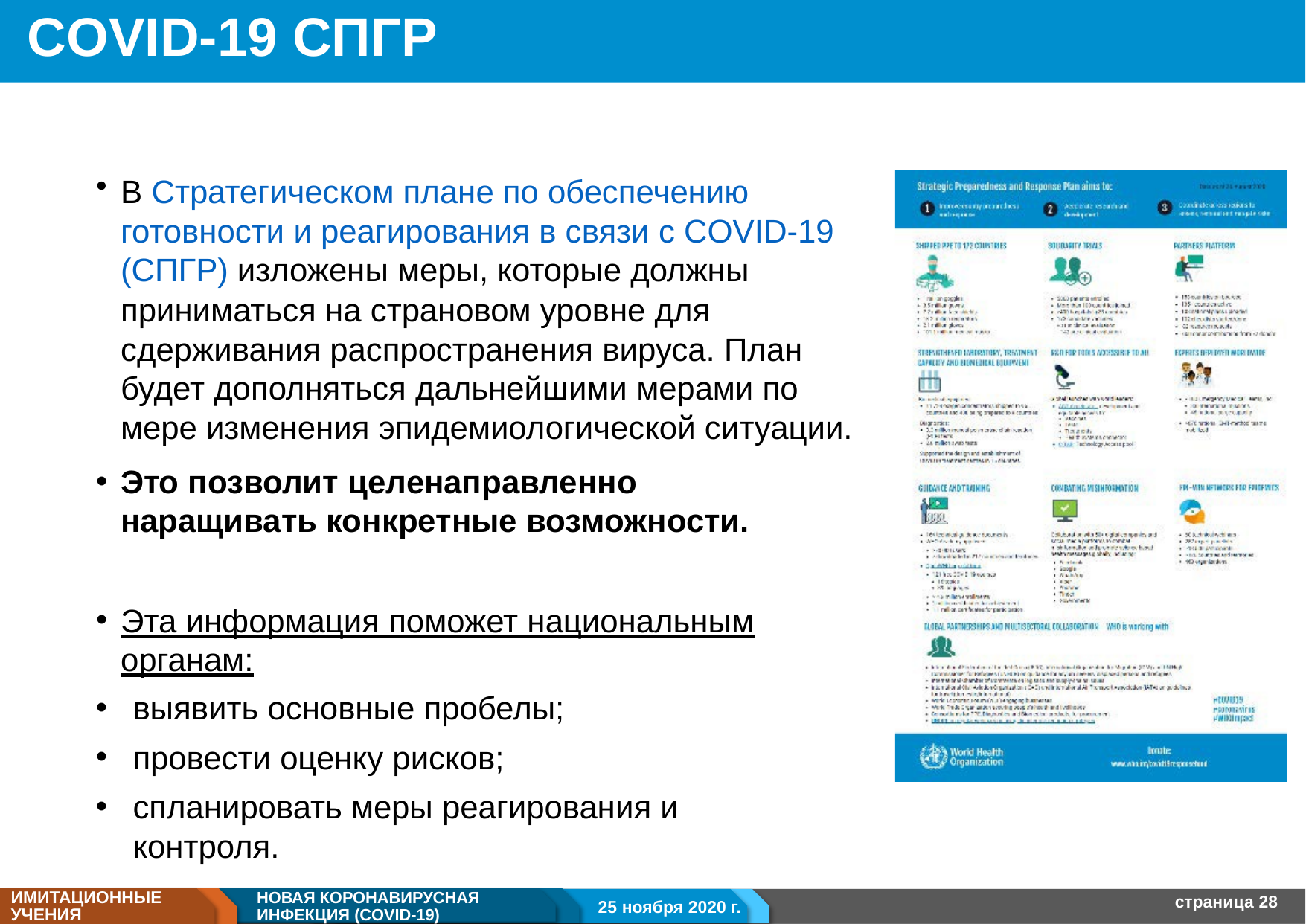

# COVID-19 СПГР
В Стратегическом плане по обеспечению готовности и реагирования в связи с COVID-19 (СПГР) изложены меры, которые должны приниматься на страновом уровне для сдерживания распространения вируса. План будет дополняться дальнейшими мерами по мере изменения эпидемиологической ситуации.
Это позволит целенаправленно наращивать конкретные возможности.

Эта информация поможет национальным органам:
выявить основные пробелы;
провести оценку рисков;
спланировать меры реагирования и контроля.

ИМИТАЦИОННЫЕ УЧЕНИЯ
НОВАЯ КОРОНАВИРУСНАЯ ИНФЕКЦИЯ (COVID-19)
страница 28
25 ноября 2020 г.